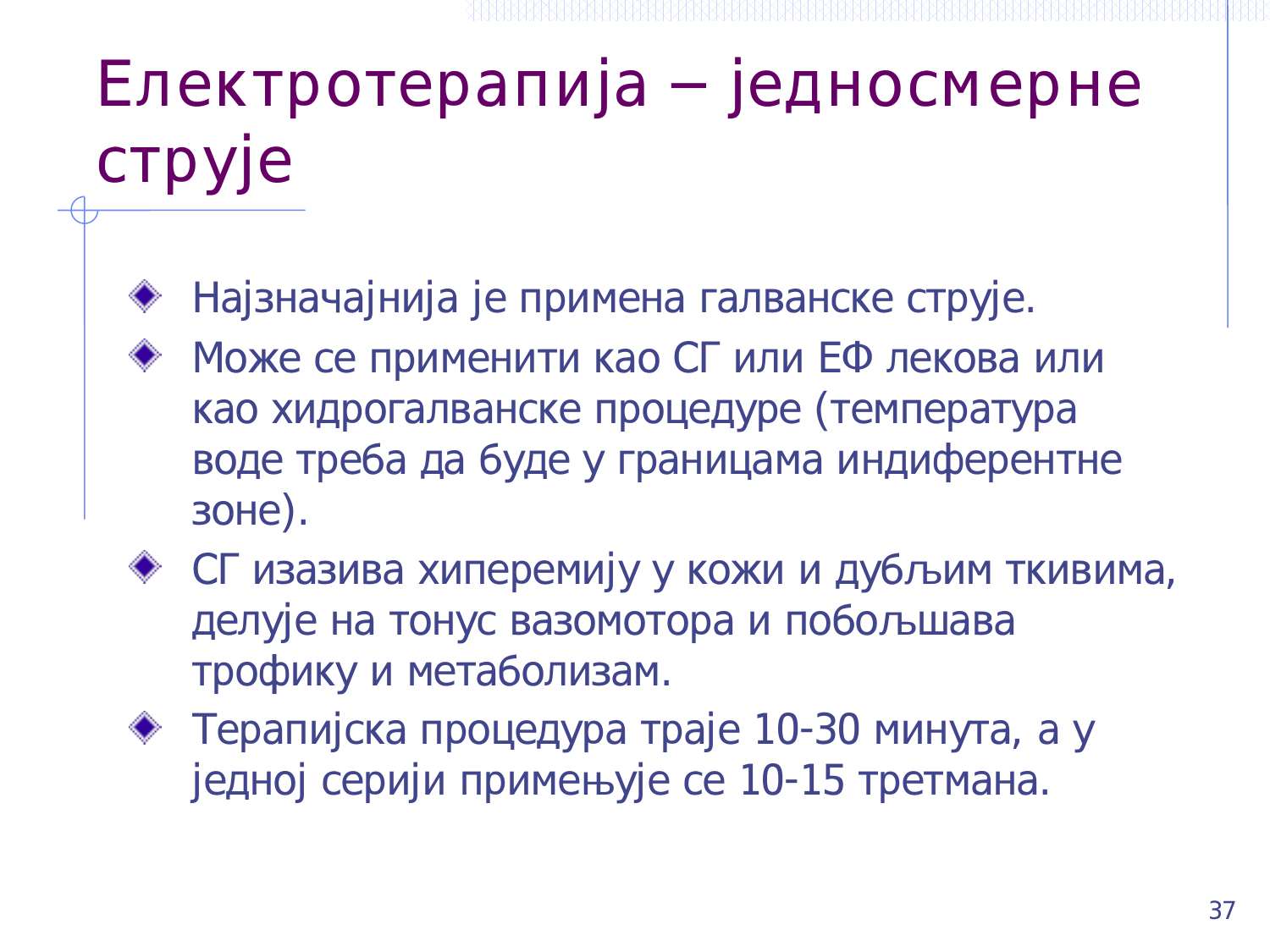

# Електротерапија – једносмерне струје
Најзначајнија је примена галванске струје.
Може се применити као СГ или ЕФ лекова или као хидрогалванске процедуре (температура воде треба да буде у границама индиферентне зоне).
СГ изазива хиперемију у кожи и дубљим ткивима, делује на тонус вазомотора и побољшава трофику и метаболизам.
Терапијска процедура траје 10-30 минута, а у једној серији примењује се 10-15 третмана.
37